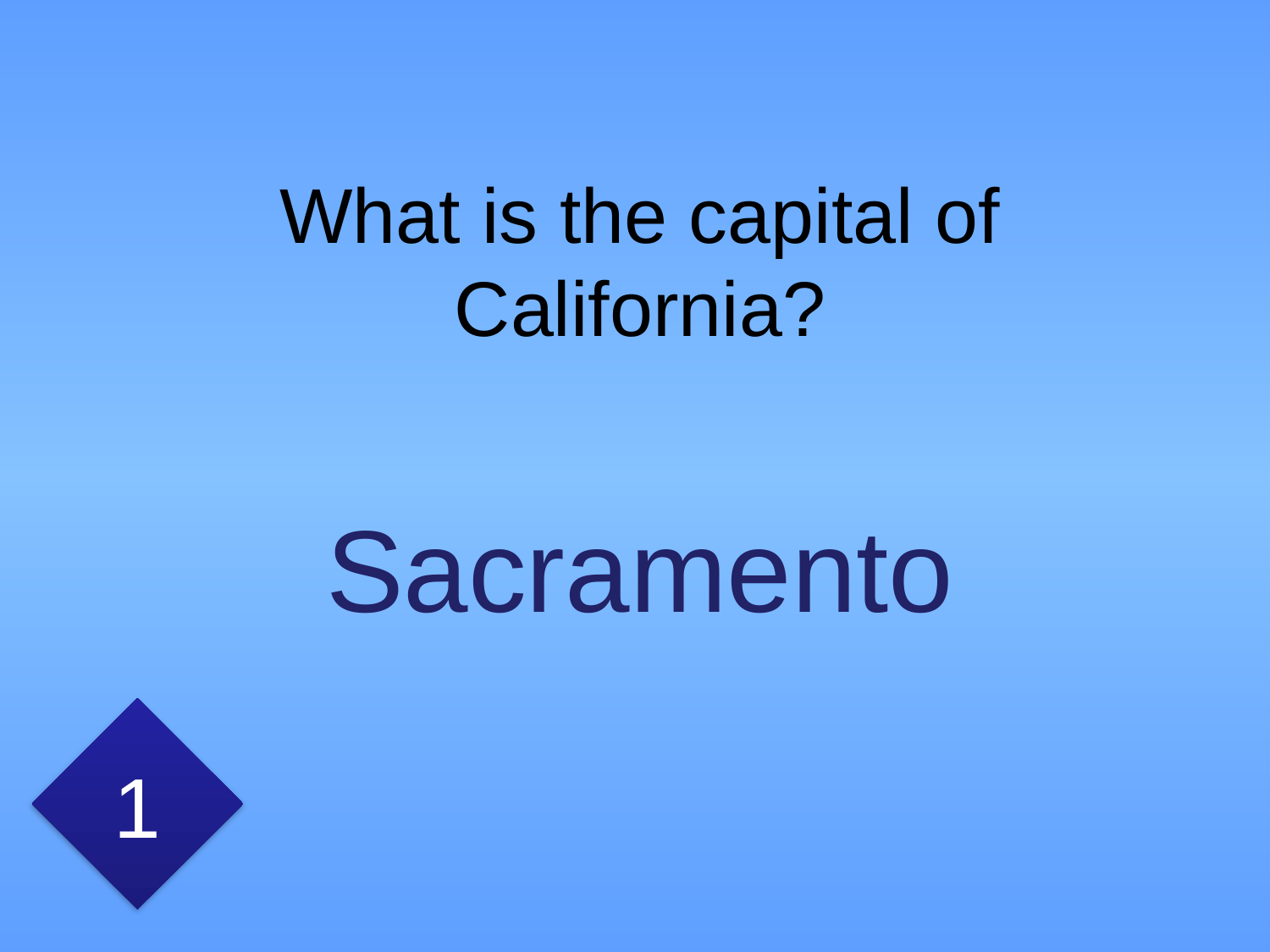

# What is the capital of California?
Sacramento
1